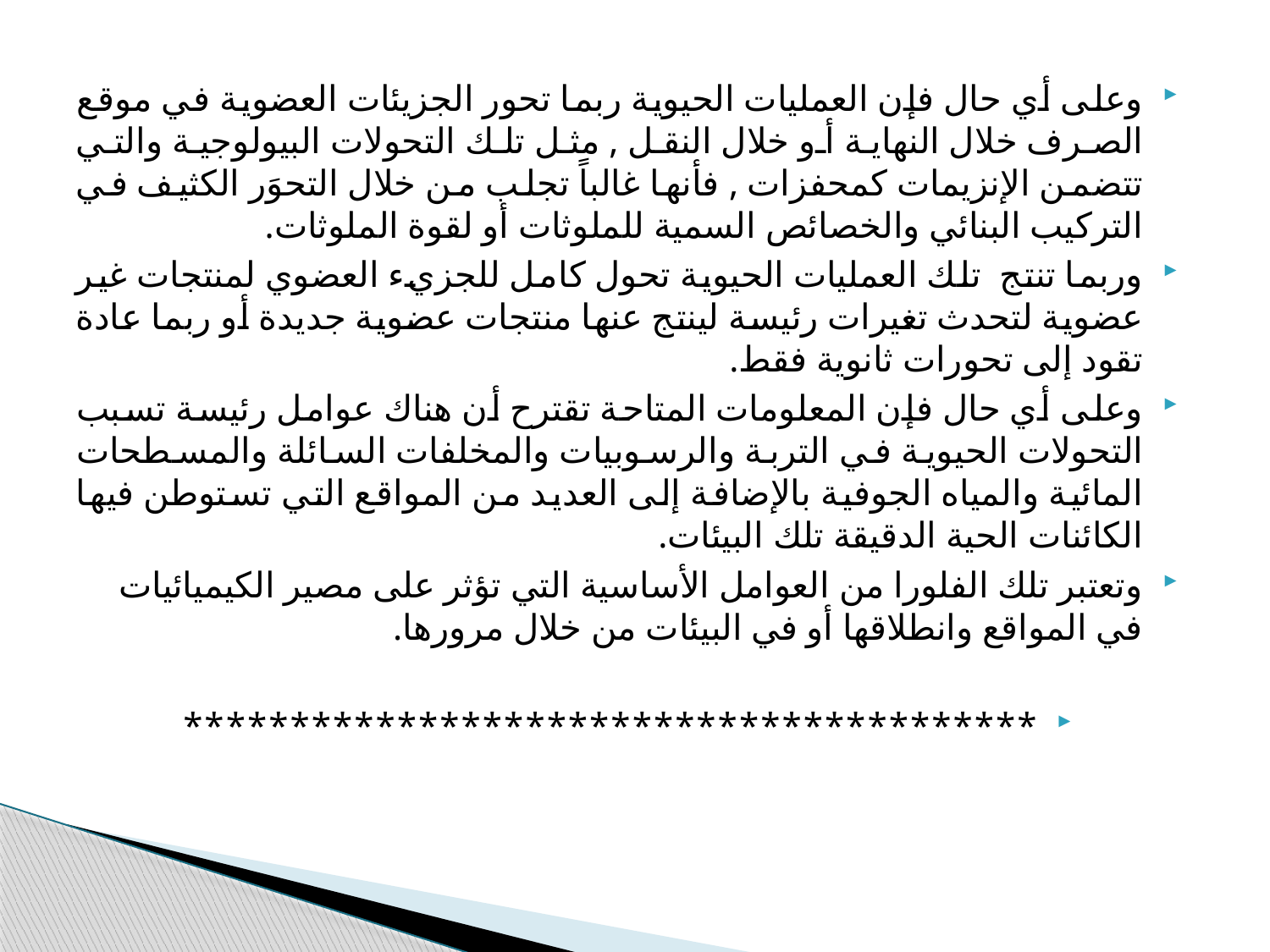

وعلى أي حال فإن العمليات الحيوية ربما تحور الجزيئات العضوية في موقع الصرف خلال النهاية أو خلال النقل , مثل تلك التحولات البيولوجية والتي تتضمن الإنزيمات كمحفزات , فأنها غالباً تجلب من خلال التحوَر الكثيف في التركيب البنائي والخصائص السمية للملوثات أو لقوة الملوثات.
وربما تنتج  تلك العمليات الحيوية تحول كامل للجزيء العضوي لمنتجات غير عضوية لتحدث تغيرات رئيسة لينتج عنها منتجات عضوية جديدة أو ربما عادة تقود إلى تحورات ثانوية فقط.
وعلى أي حال فإن المعلومات المتاحة تقترح أن هناك عوامل رئيسة تسبب التحولات الحيوية في التربة والرسوبيات والمخلفات السائلة والمسطحات المائية والمياه الجوفية بالإضافة إلى العديد من المواقع التي تستوطن فيها الكائنات الحية الدقيقة تلك البيئات.
وتعتبر تلك الفلورا من العوامل الأساسية التي تؤثر على مصير الكيميائيات في المواقع وانطلاقها أو في البيئات من خلال مرورها.

****************************************